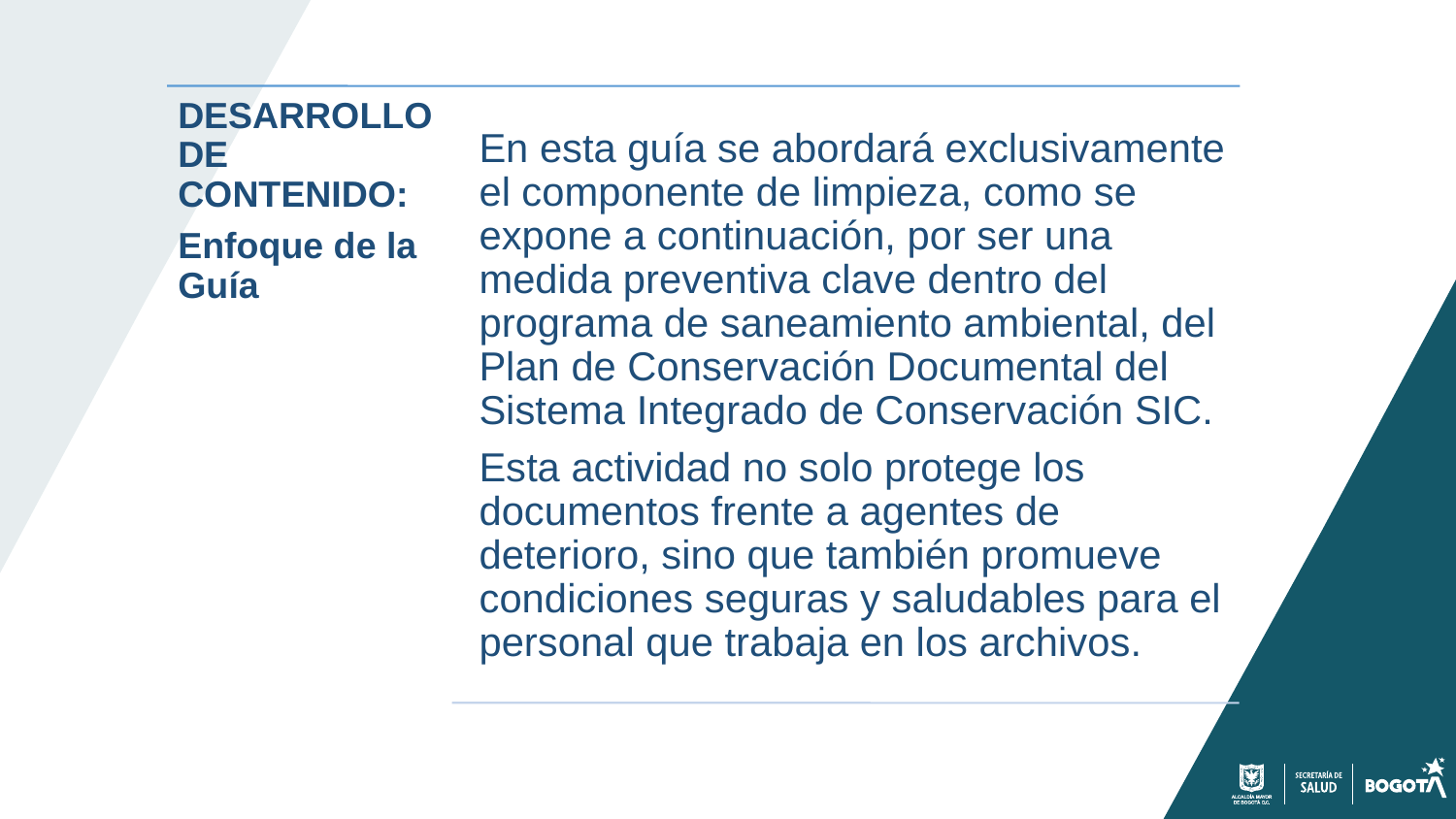

DESARROLLO DE CONTENIDO:
Enfoque de la Guía
En esta guía se abordará exclusivamente el componente de limpieza, como se expone a continuación, por ser una medida preventiva clave dentro del programa de saneamiento ambiental, del Plan de Conservación Documental del Sistema Integrado de Conservación SIC.
Esta actividad no solo protege los documentos frente a agentes de deterioro, sino que también promueve condiciones seguras y saludables para el personal que trabaja en los archivos.